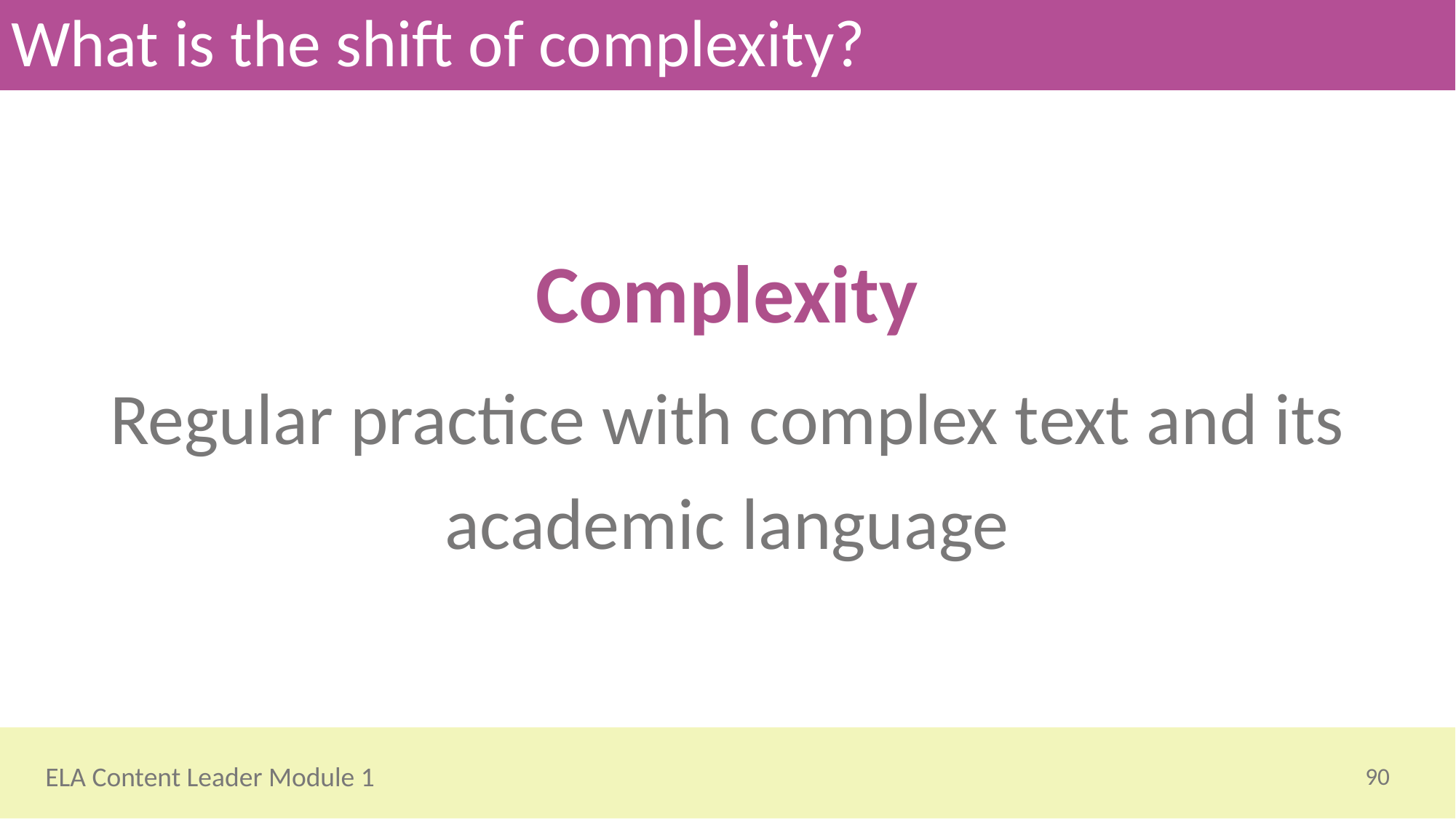

# What is the shift of complexity?

Complexity
Regular practice with complex text and its academic language

90